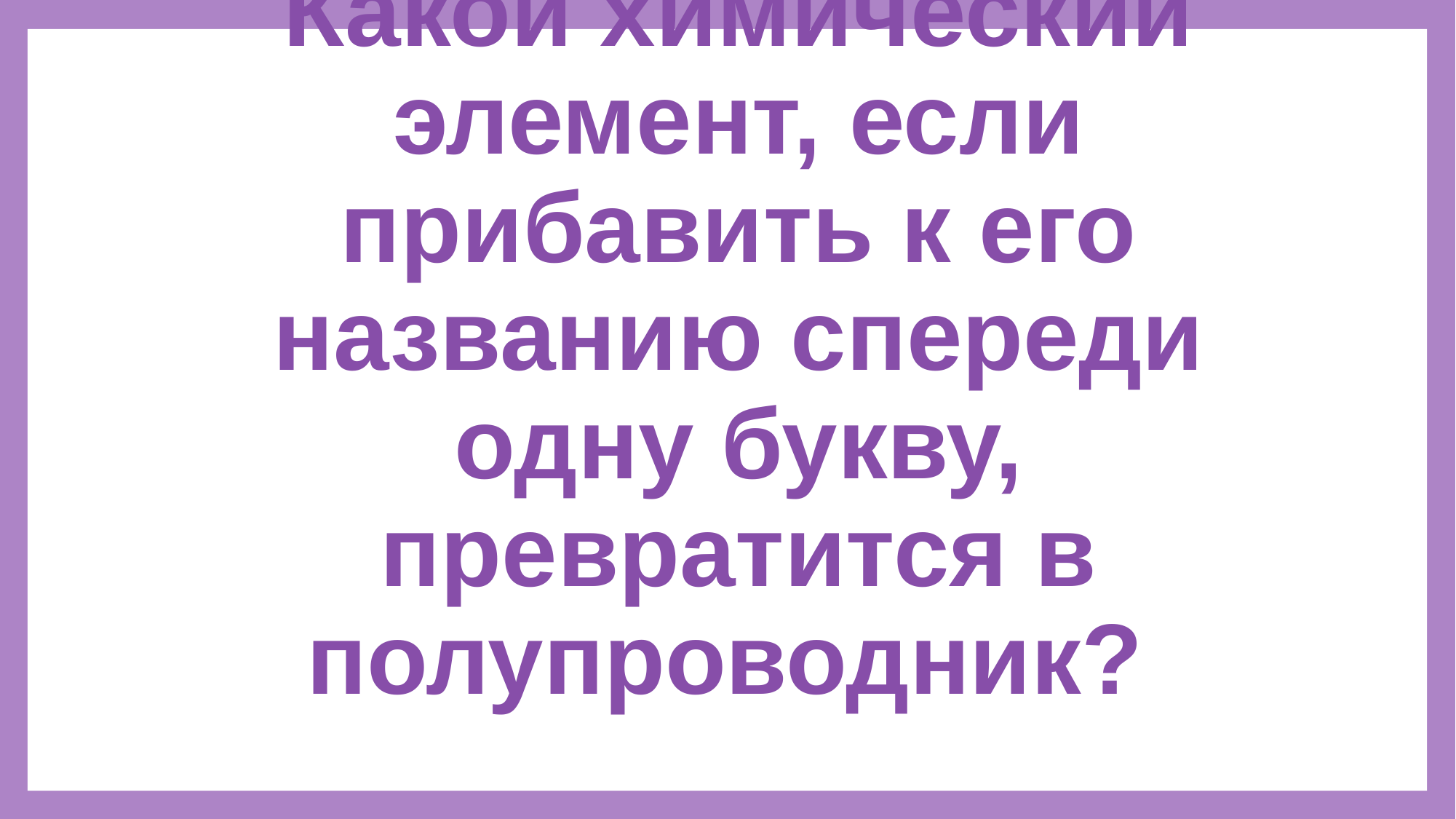

# Какой химический элемент, если прибавить к его названию спереди одну букву, превратится в полупроводник?